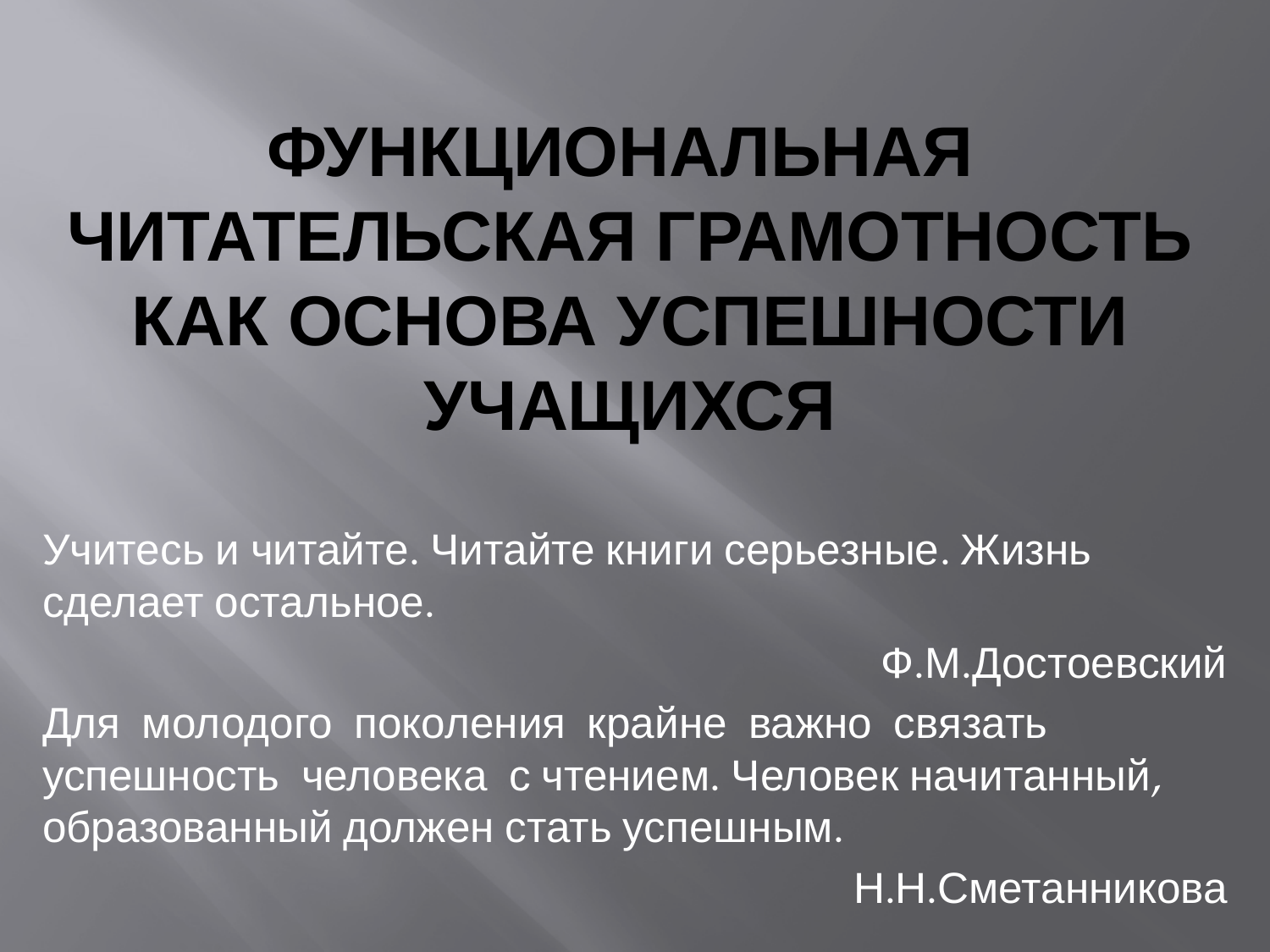

# функциональная читательская грамотность как основа успешности учащихся
Учитесь и читайте. Читайте книги серьезные. Жизнь сделает остальное.
Ф.М.Достоевский
Для  молодого  поколения  крайне  важно  связать  успешность  человека  с чтением. Человек начитанный,  образованный должен стать успешным.
Н.Н.Сметанникова